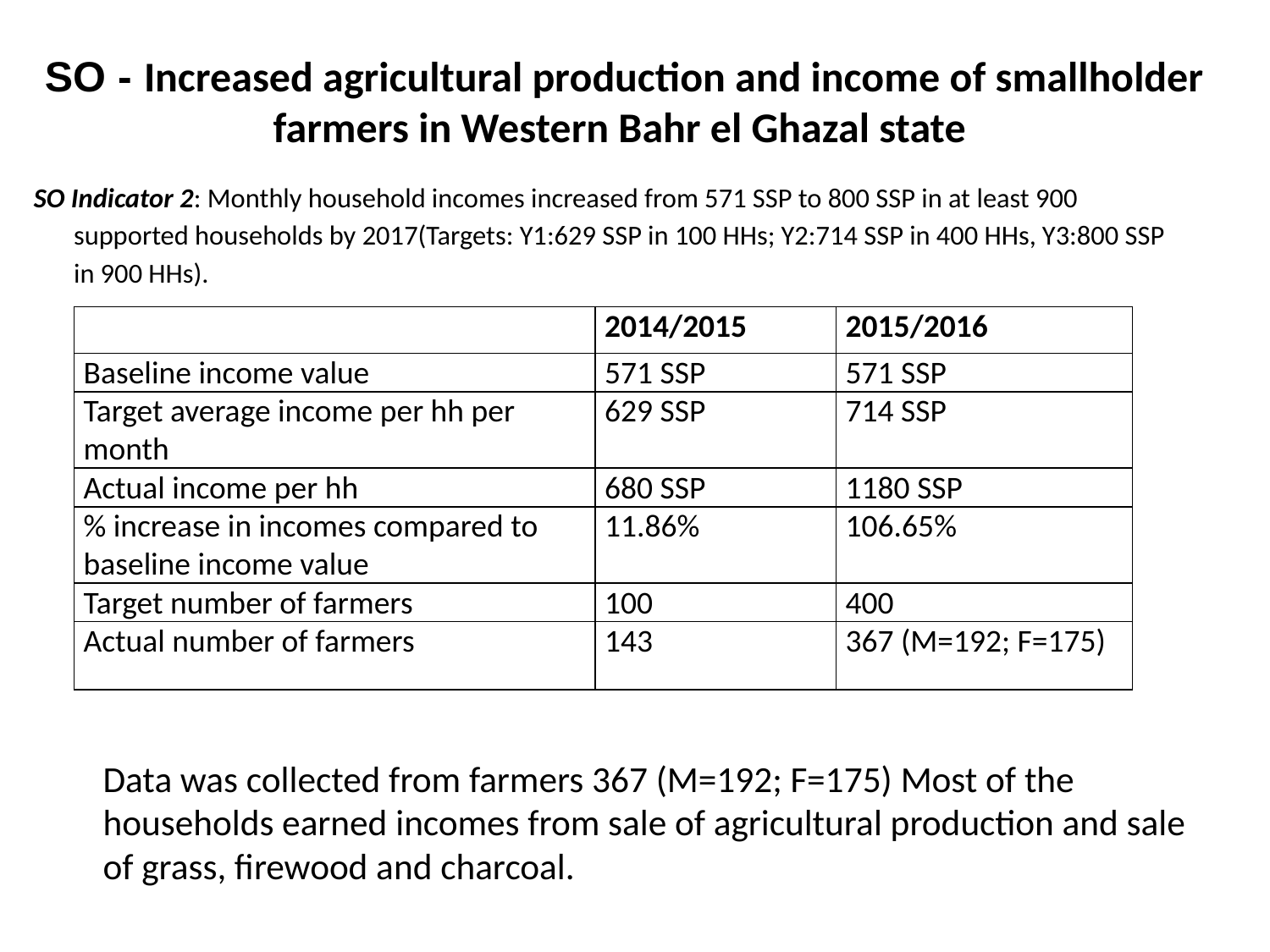

# SO - Increased agricultural production and income of smallholder farmers in Western Bahr el Ghazal state
SO Indicator 2: Monthly household incomes increased from 571 SSP to 800 SSP in at least 900 supported households by 2017(Targets: Y1:629 SSP in 100 HHs; Y2:714 SSP in 400 HHs, Y3:800 SSP in 900 HHs).

|  | 2014/2015 | 2015/2016 |
| --- | --- | --- |
| Baseline income value | 571 SSP | 571 SSP |
| Target average income per hh per month | 629 SSP | 714 SSP |
| Actual income per hh | 680 SSP | 1180 SSP |
| % increase in incomes compared to baseline income value | 11.86% | 106.65% |
| Target number of farmers | 100 | 400 |
| Actual number of farmers | 143 | 367 (M=192; F=175) |
	Data was collected from farmers 367 (M=192; F=175) Most of the households earned incomes from sale of agricultural production and sale of grass, firewood and charcoal.